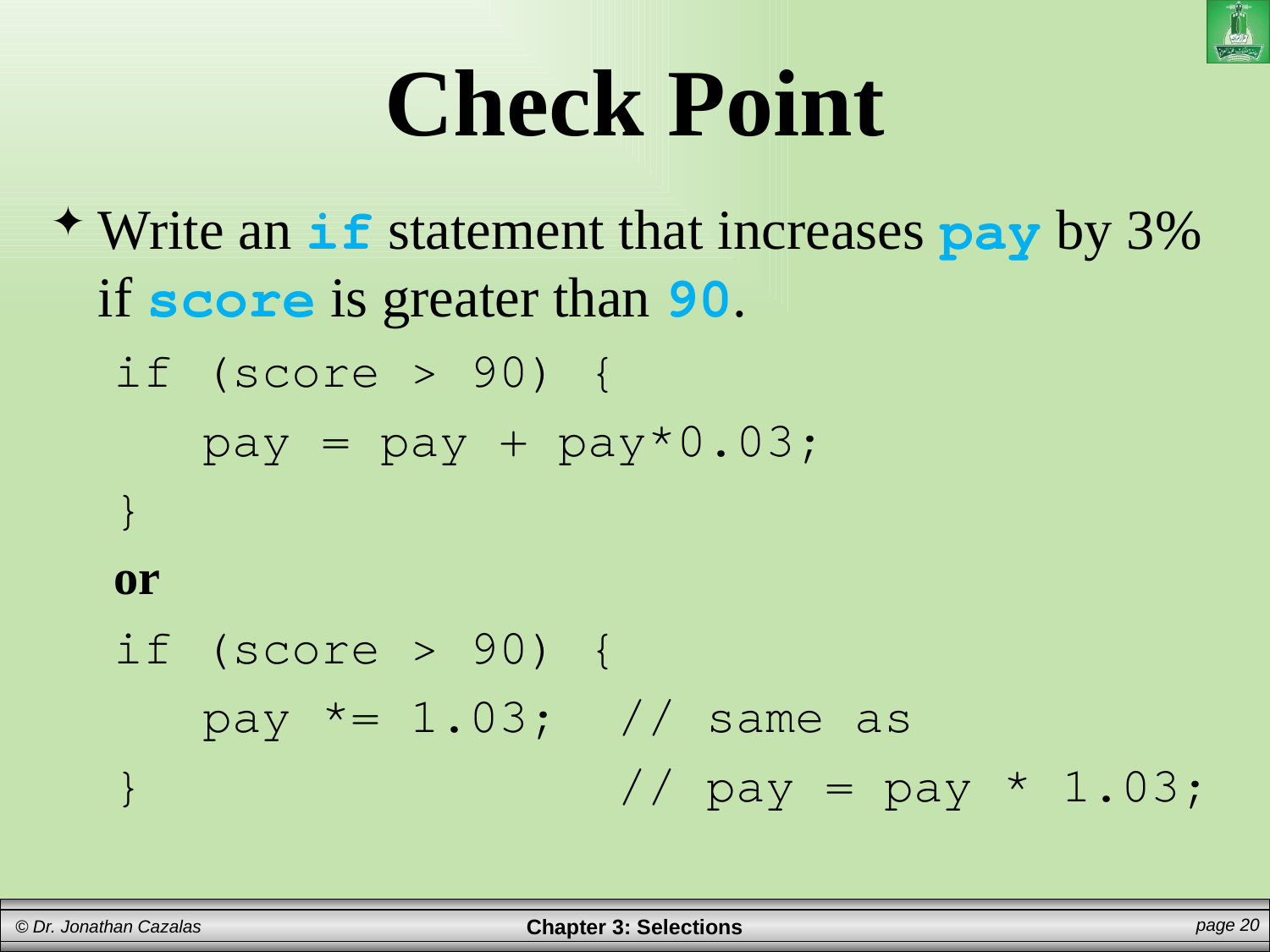

# Check Point
Write an if statement that increases pay by 3% if score is greater than 90.
if (score > 90) {
   pay = pay + pay*0.03;
}
or
if (score > 90) {
   pay *= 1.03;  // same as
}                // pay = pay * 1.03;